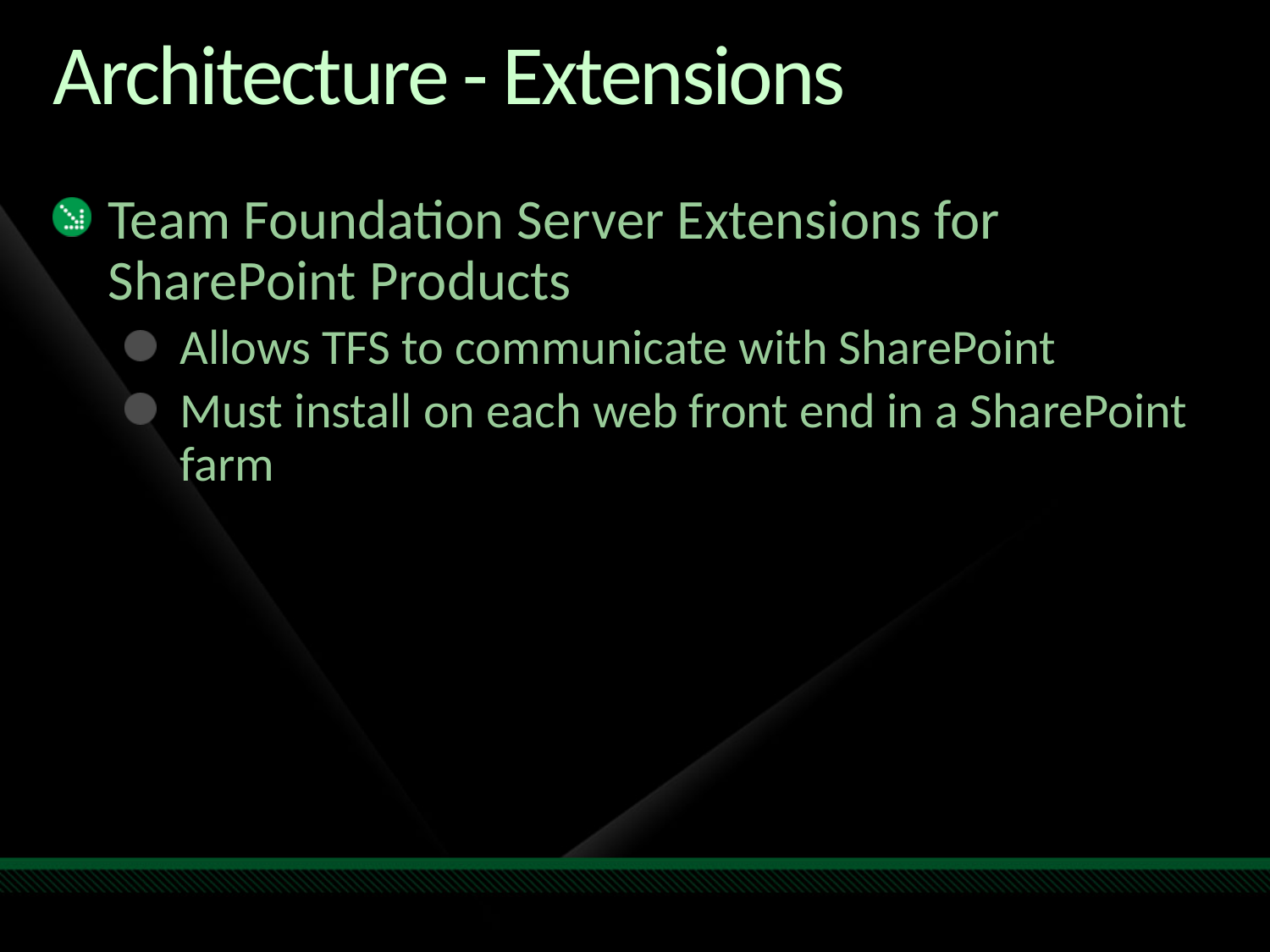

# Architecture - Extensions
Team Foundation Server Extensions for SharePoint Products
Allows TFS to communicate with SharePoint
Must install on each web front end in a SharePoint farm